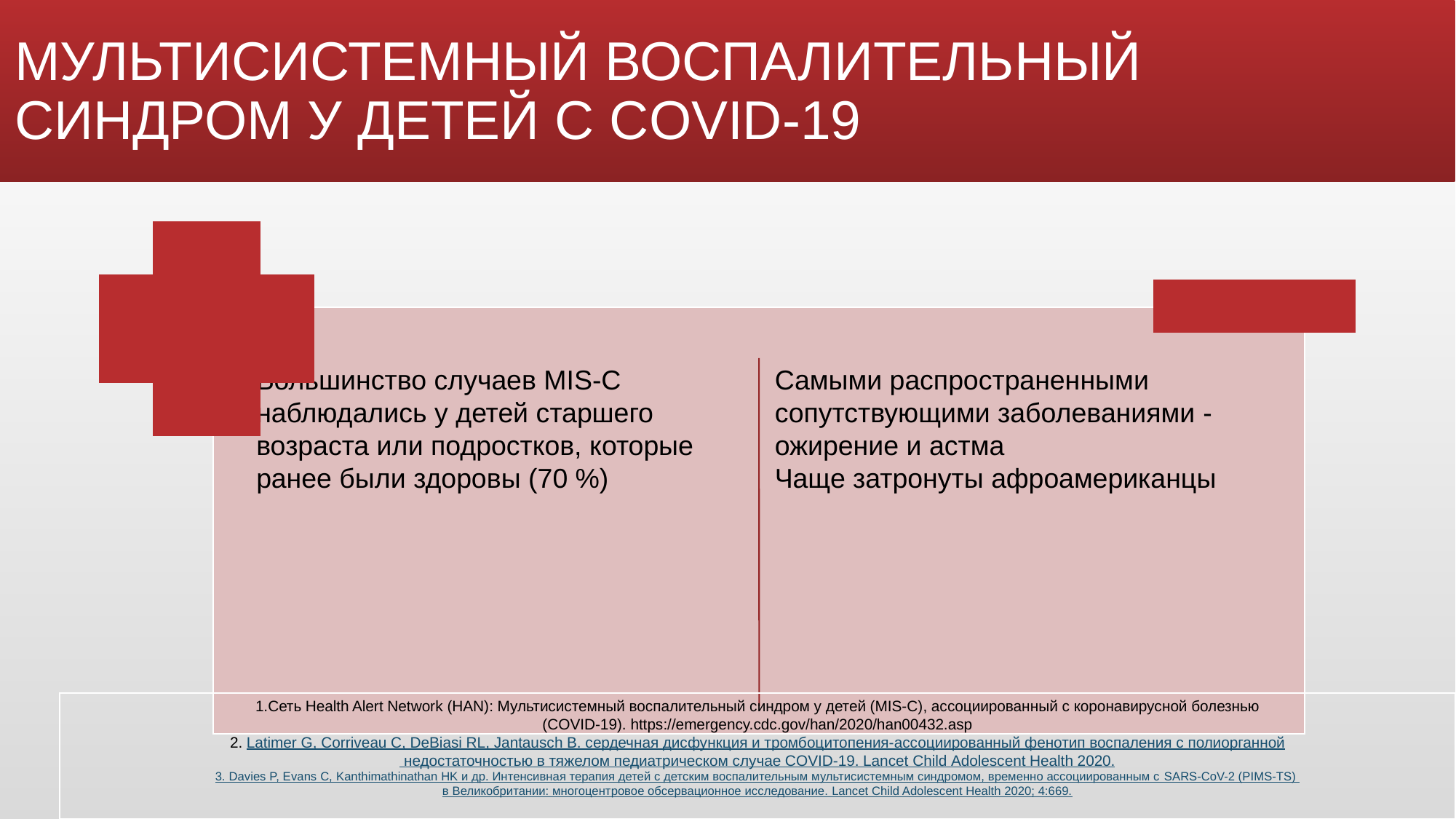

# МУЛЬТИСИСТЕМНЫЙ ВОСПАЛИТЕЛЬНЫЙ СИНДРОМ У ДЕТЕЙ С COVID-19
Большинство случаев MIS-C наблюдались у детей старшего возраста или подростков, которые ранее были здоровы (70 %)
Самыми распространенными сопутствующими заболеваниями -  ожирение и астма
Чаще затронуты афроамериканцы
1.Сеть Health Alert Network (HAN): Мультисистемный воспалительный синдром у детей (MIS-C), ассоциированный с коронавирусной болезнью (COVID-19). https://emergency.cdc.gov/han/2020/han00432.asp
2. Latimer G, Corriveau C, DeBiasi RL, Jantausch B. сердечная дисфункция и тромбоцитопения-ассоциированный фенотип воспаления с полиорганной недостаточностью в тяжелом педиатрическом случае COVID-19. Lancet Child Adolescent Health 2020.
3. Davies P, Evans C, Kanthimathinathan HK и др. Интенсивная терапия детей с детским воспалительным мультисистемным синдромом, временно ассоциированным с SARS-CoV-2 (PIMS-TS) в Великобритании: многоцентровое обсервационное исследование. Lancet Child Adolescent Health 2020; 4:669.